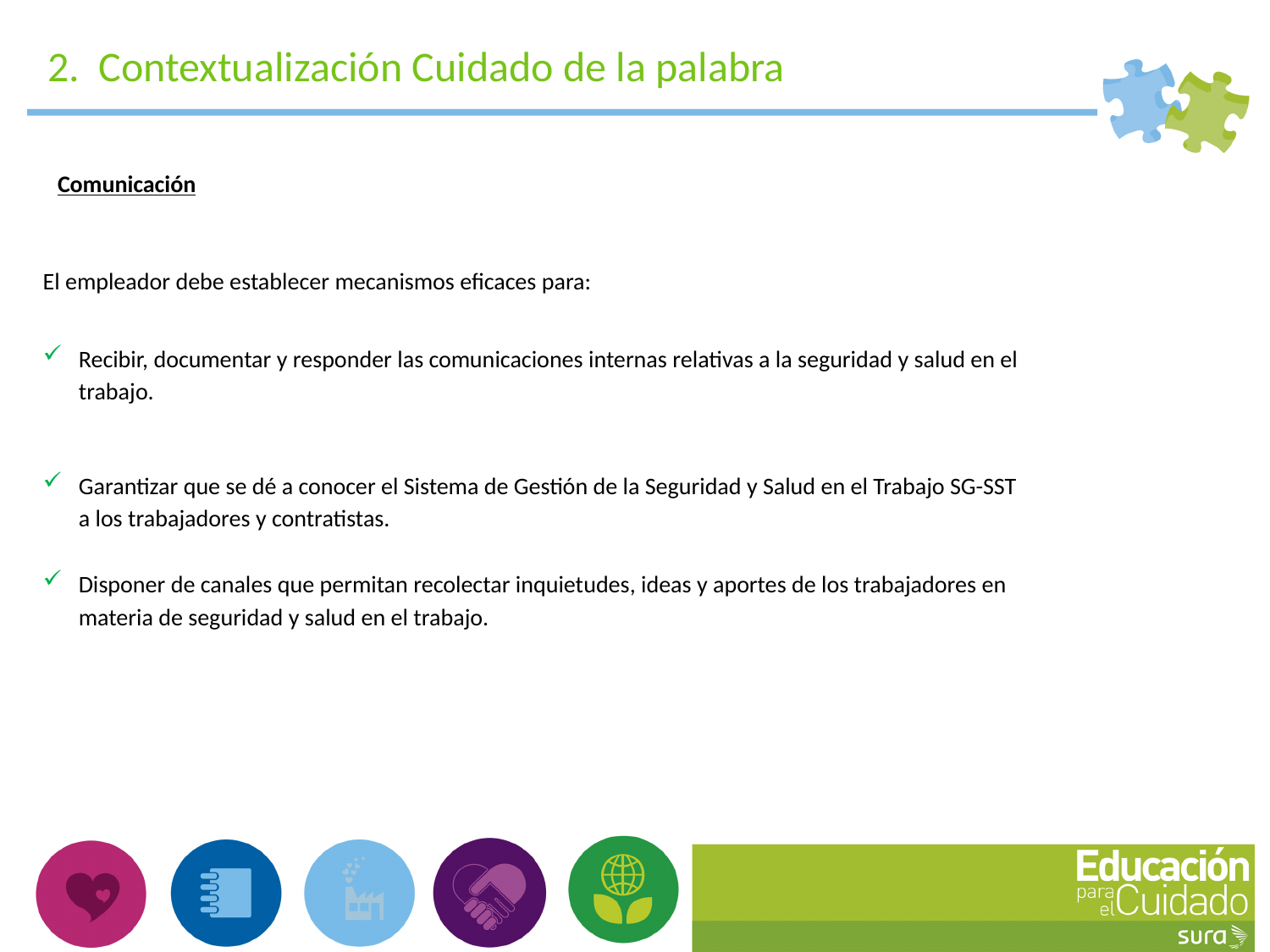

2.  Contextualización Cuidado de la palabra
 2.  Contextualización Cuidado de la palabra
Comunicación
El empleador debe establecer mecanismos eficaces para:

Recibir, documentar y responder las comunicaciones internas relativas a la seguridad y salud en el trabajo.

Garantizar que se dé a conocer el Sistema de Gestión de la Seguridad y Salud en el Trabajo SG-SST a los trabajadores y contratistas.

Disponer de canales que permitan recolectar inquietudes, ideas y aportes de los trabajadores en materia de seguridad y salud en el trabajo.